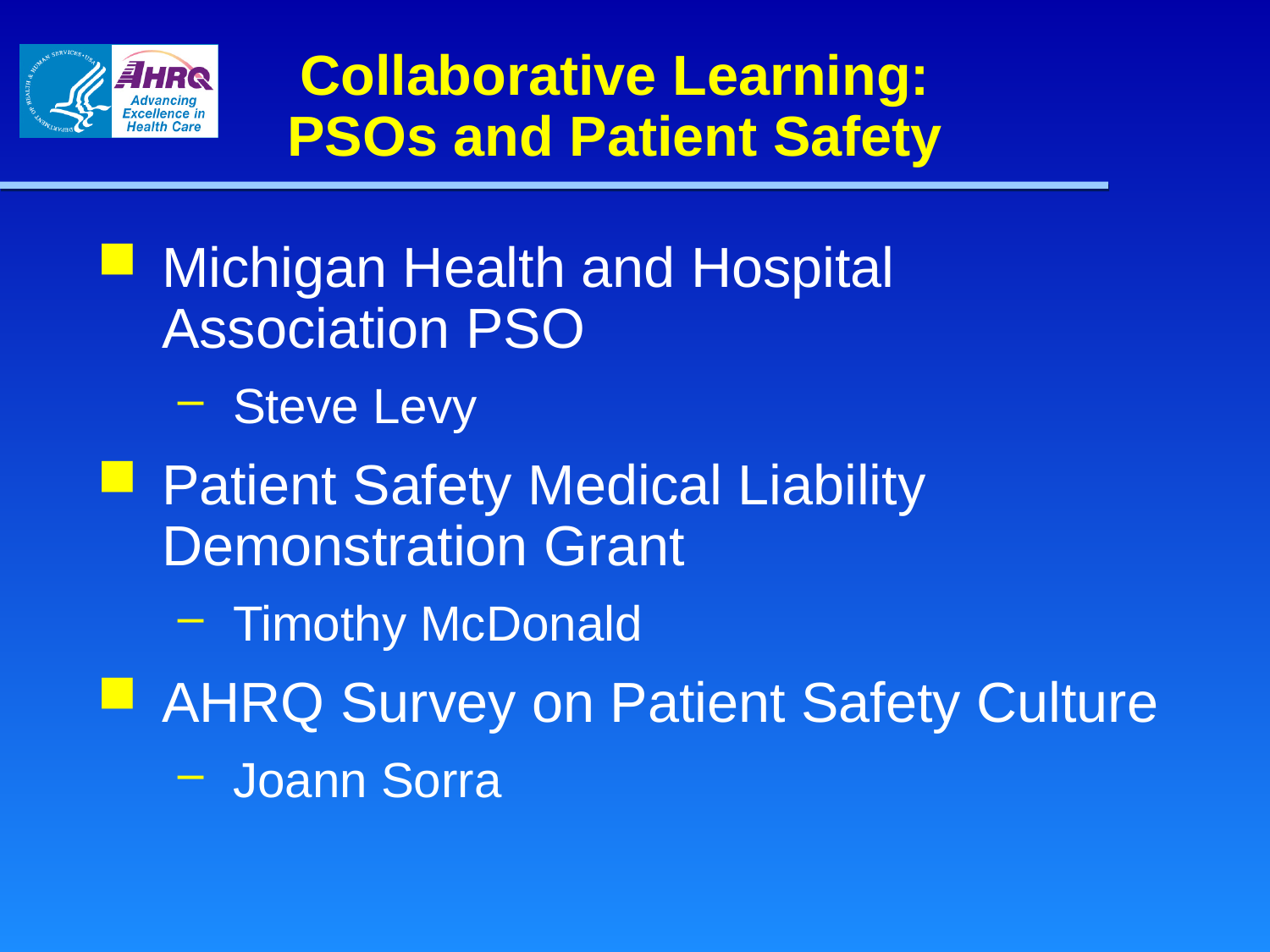

Michigan Health and Hospital Association PSO
Steve Levy
Patient Safety Medical Liability Demonstration Grant
Timothy McDonald
AHRQ Survey on Patient Safety Culture
Joann Sorra
Collaborative Learning: PSOs and Patient Safety